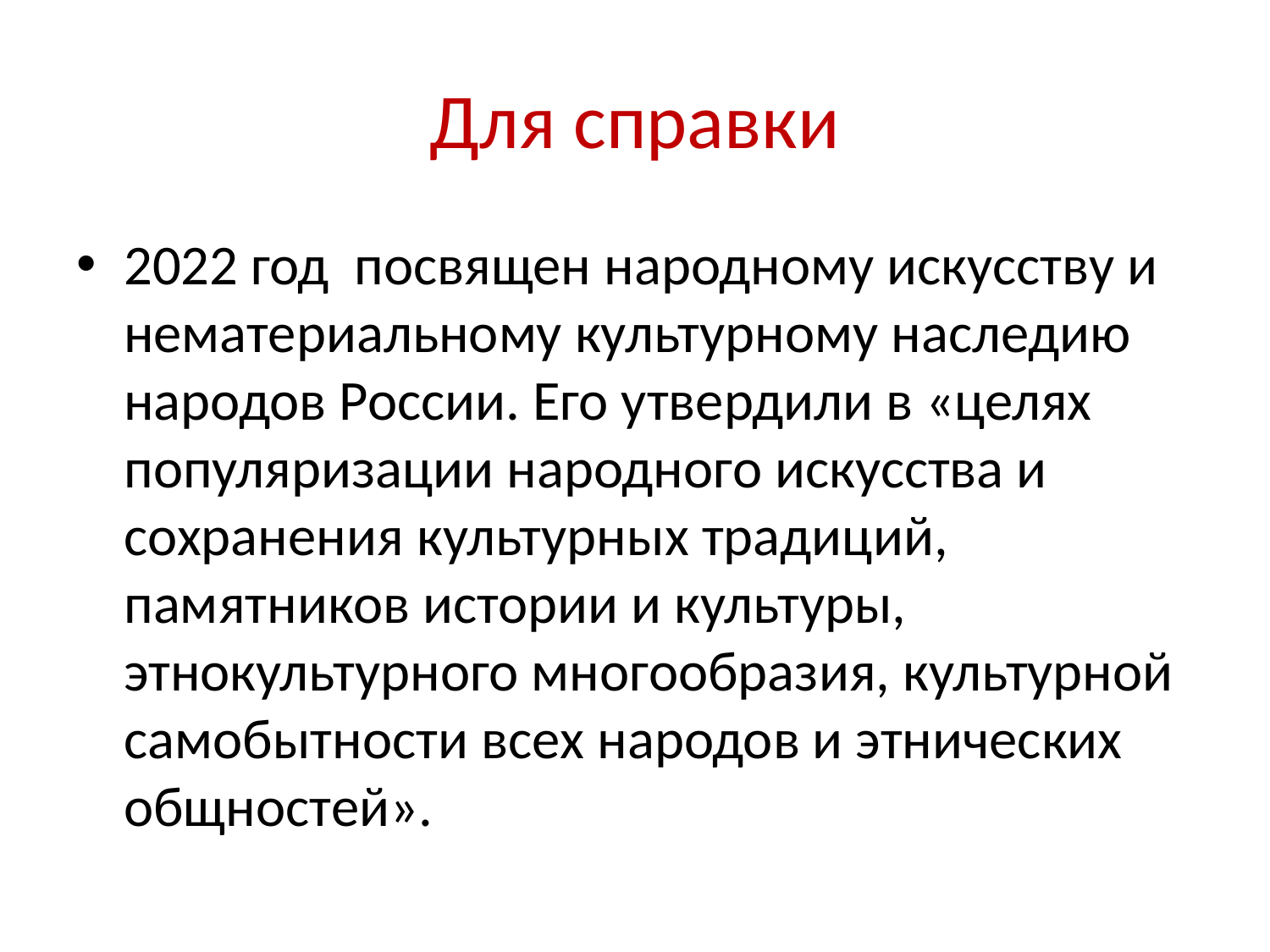

# Для справки
2022 год  посвящен народному искусству и нематериальному культурному наследию народов России. Его утвердили в «целях популяризации народного искусства и сохранения культурных традиций, памятников истории и культуры, этнокультурного многообразия, культурной самобытности всех народов и этнических общностей».